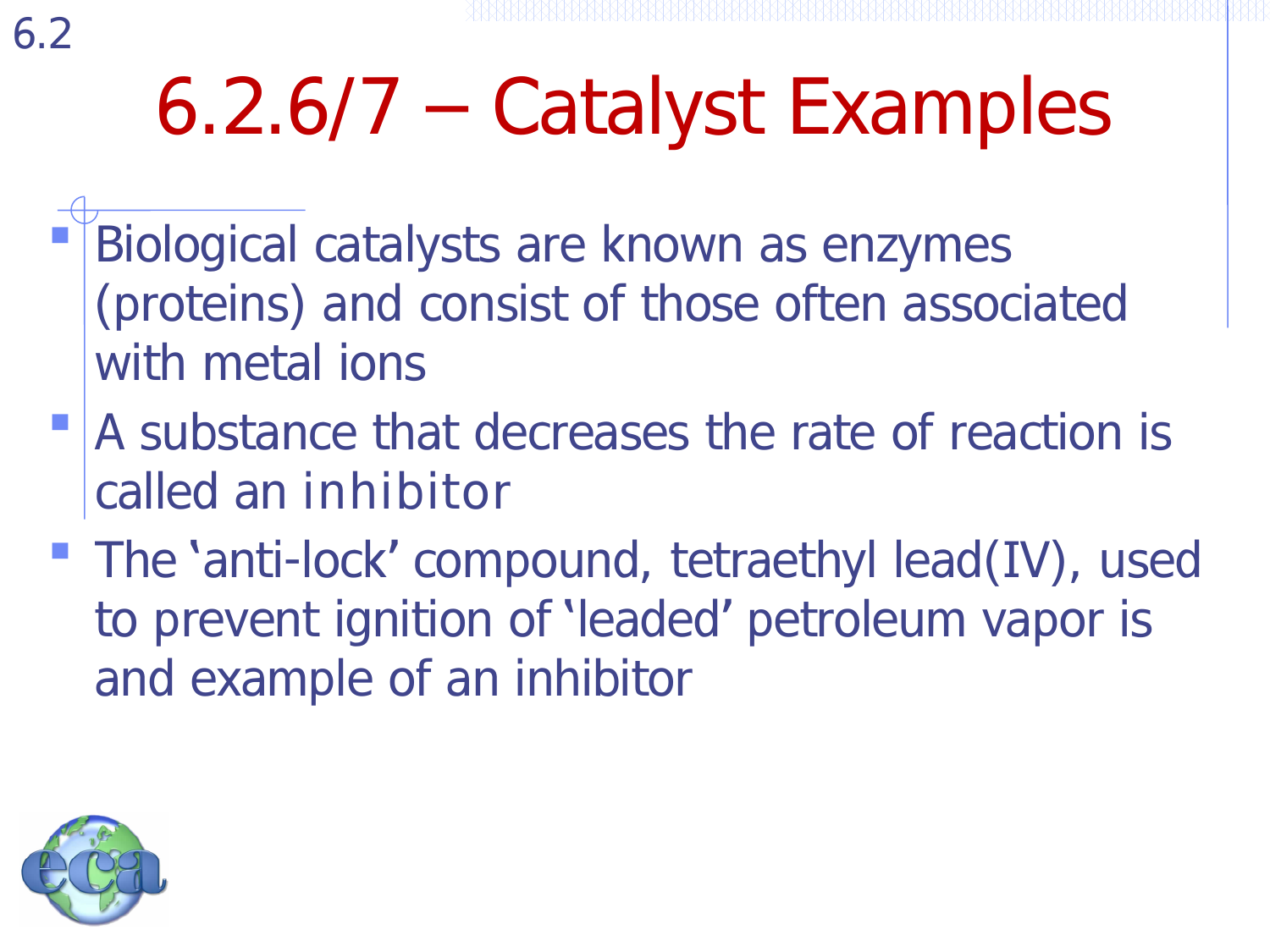

# 6.2.6/7 – Catalyst Examples
Biological catalysts are known as enzymes (proteins) and consist of those often associated with metal ions
A substance that decreases the rate of reaction is called an inhibitor
The ‘anti-lock’ compound, tetraethyl lead(IV), used to prevent ignition of ‘leaded’ petroleum vapor is and example of an inhibitor